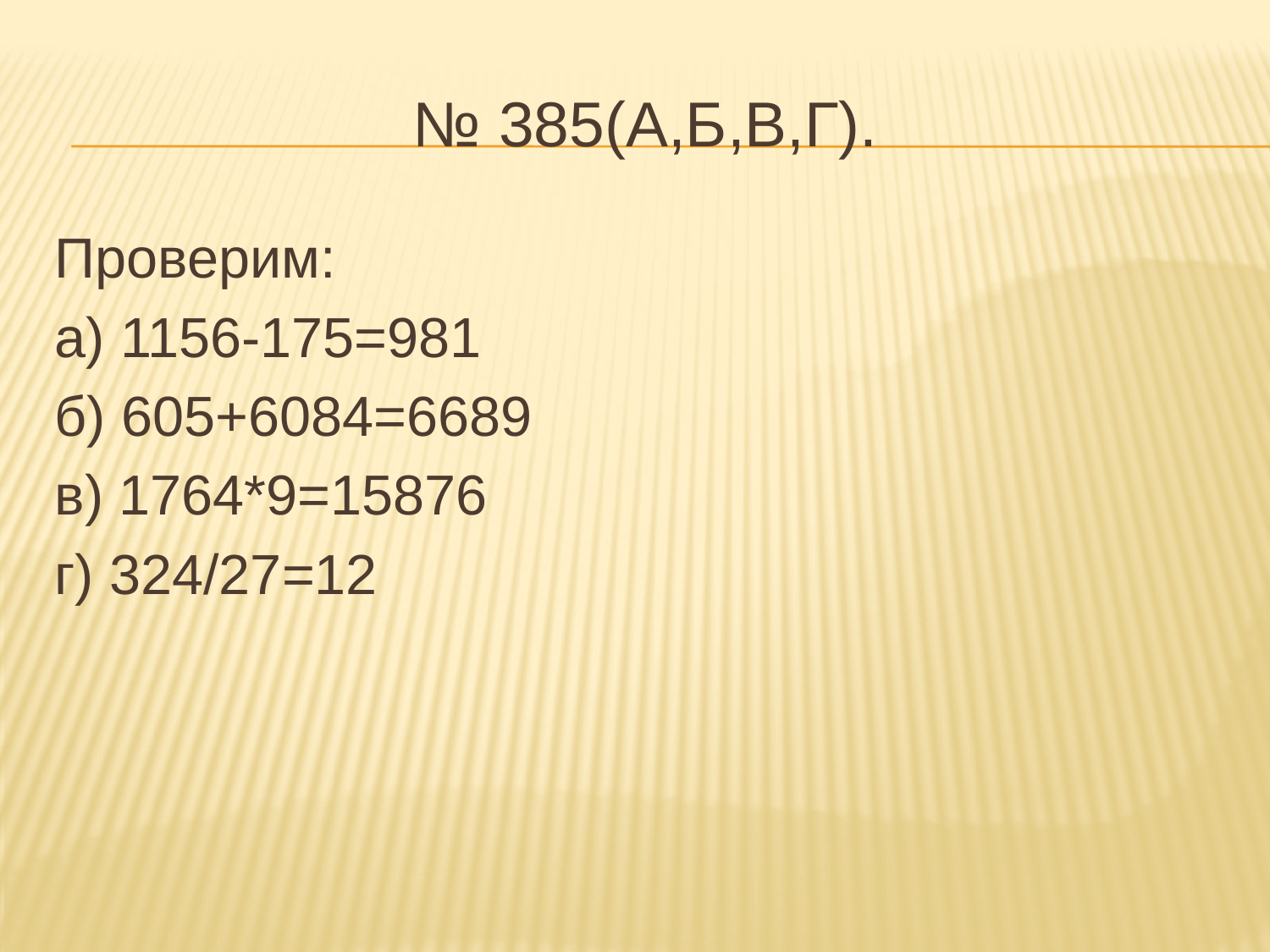

# № 385(а,б,в,г).
Проверим:
а) 1156-175=981
б) 605+6084=6689
в) 1764*9=15876
г) 324/27=12